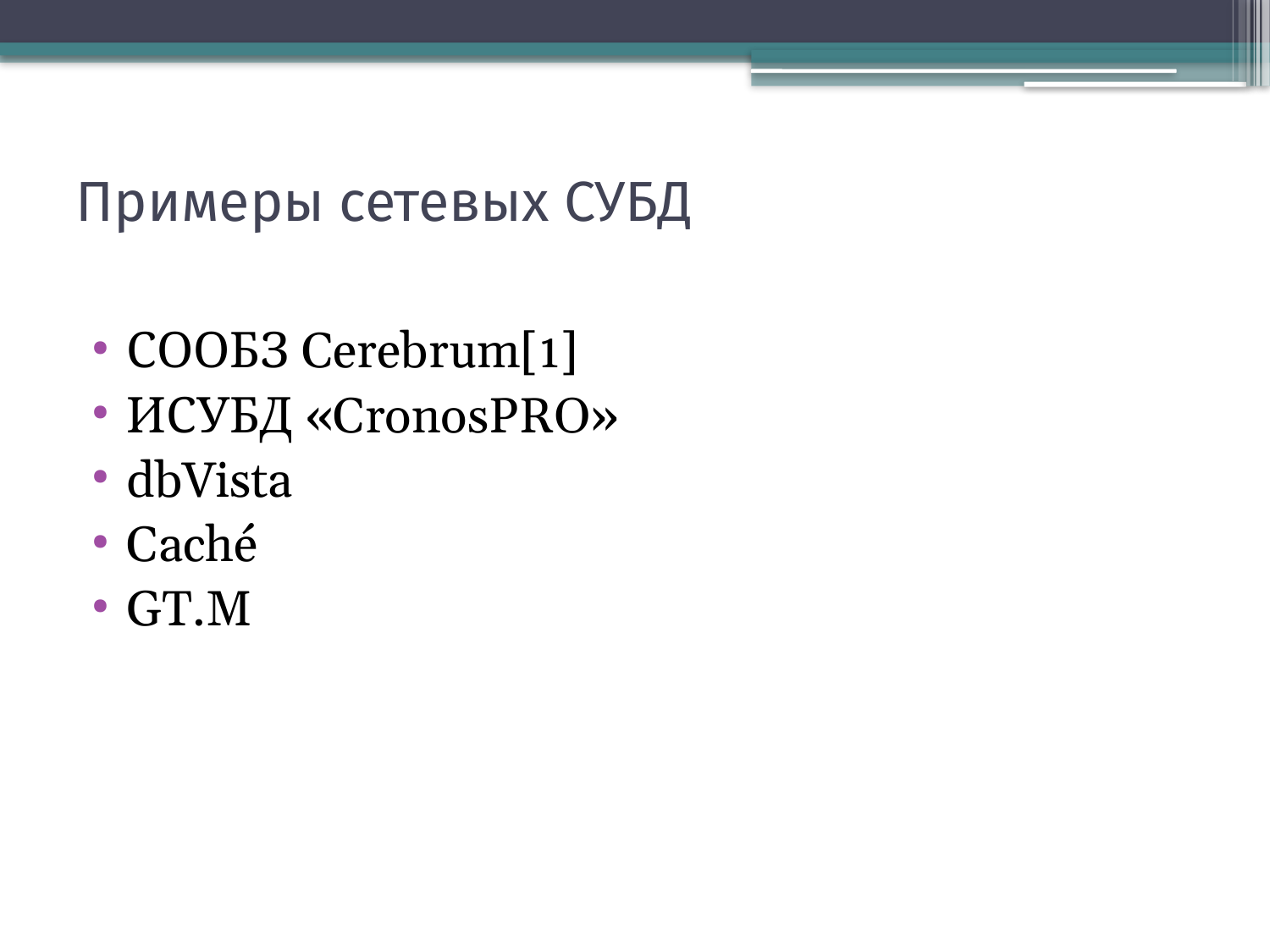

# Примеры сетевых СУБД
СООБЗ Cerebrum[1]
ИСУБД «CronosPRO»
dbVista
Caché
GT.M